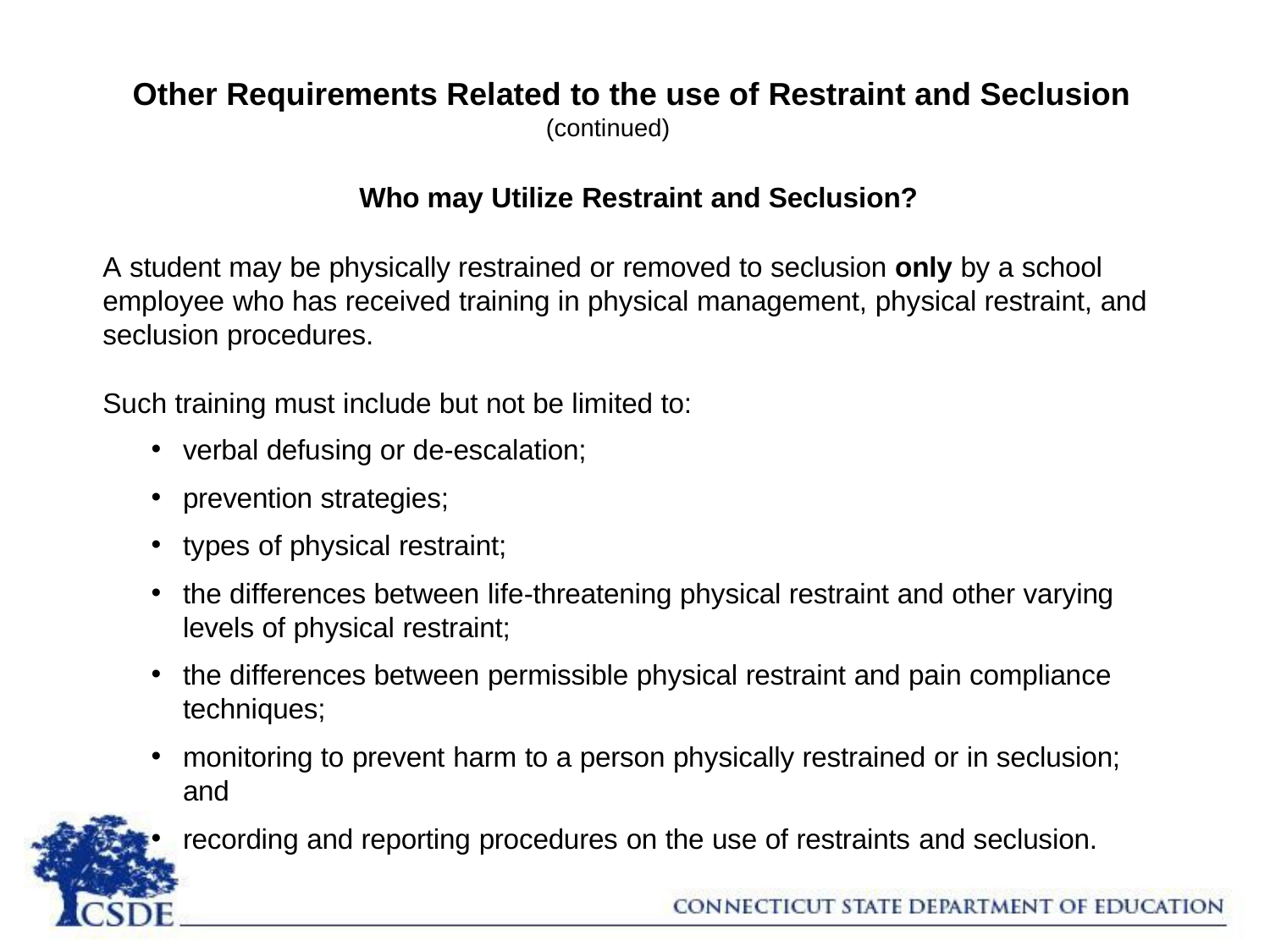

Other Requirements Related to the use of Restraint and Seclusion
(continued)
Who may Utilize Restraint and Seclusion?

A student may be physically restrained or removed to seclusion only by a school employee who has received training in physical management, physical restraint, and seclusion procedures.

Such training must include but not be limited to:
verbal defusing or de-escalation;
prevention strategies;
types of physical restraint;
the differences between life-threatening physical restraint and other varying levels of physical restraint;
the differences between permissible physical restraint and pain compliance
techniques;
monitoring to prevent harm to a person physically restrained or in seclusion; and
recording and reporting procedures on the use of restraints and seclusion.